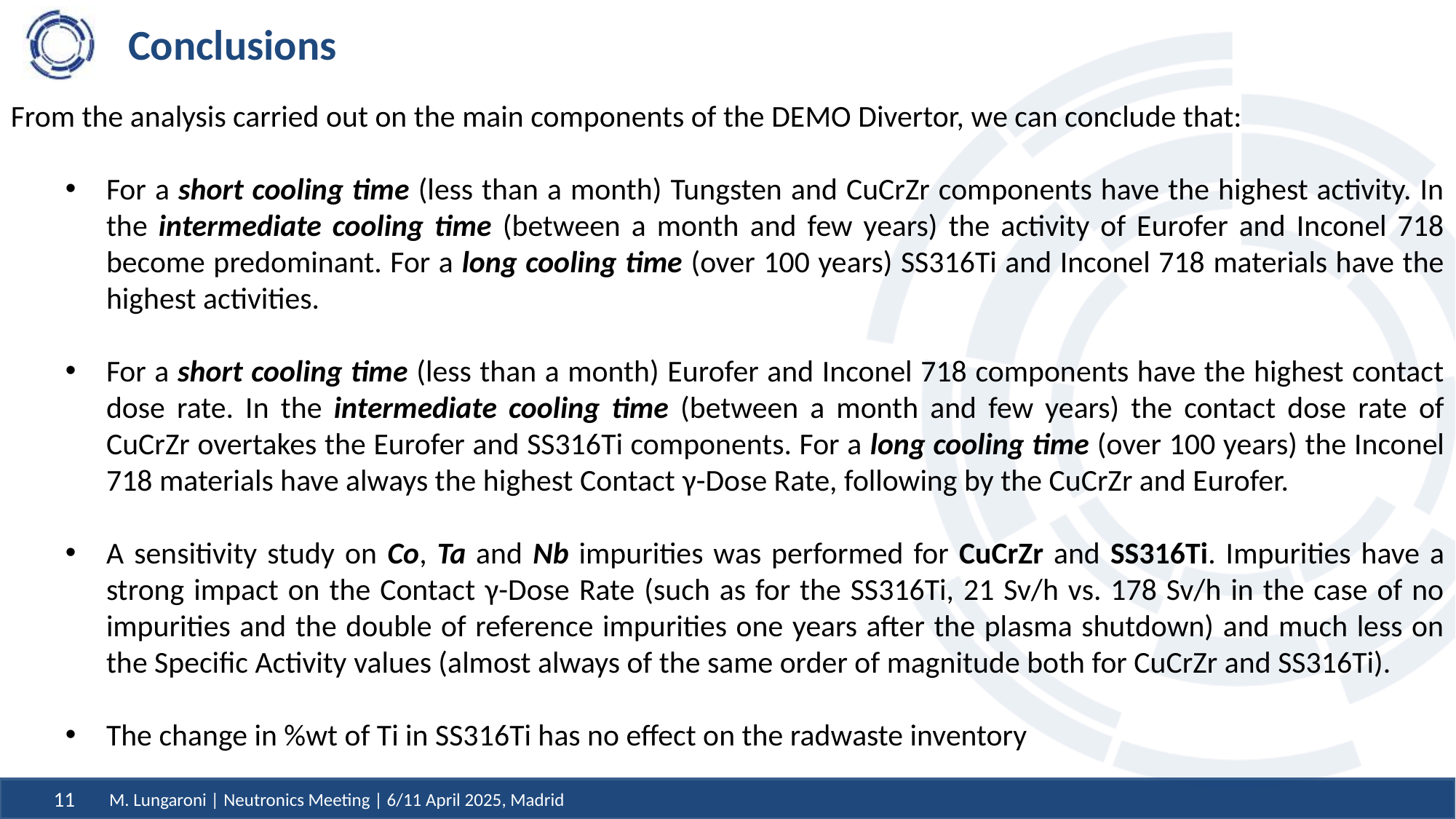

# Conclusions
From the analysis carried out on the main components of the DEMO Divertor, we can conclude that:

For a short cooling time (less than a month) Tungsten and CuCrZr components have the highest activity. In the intermediate cooling time (between a month and few years) the activity of Eurofer and Inconel 718 become predominant. For a long cooling time (over 100 years) SS316Ti and Inconel 718 materials have the highest activities.

For a short cooling time (less than a month) Eurofer and Inconel 718 components have the highest contact dose rate. In the intermediate cooling time (between a month and few years) the contact dose rate of CuCrZr overtakes the Eurofer and SS316Ti components. For a long cooling time (over 100 years) the Inconel 718 materials have always the highest Contact γ-Dose Rate, following by the CuCrZr and Eurofer.

A sensitivity study on Co, Ta and Nb impurities was performed for CuCrZr and SS316Ti. Impurities have a strong impact on the Contact γ-Dose Rate (such as for the SS316Ti, 21 Sv/h vs. 178 Sv/h in the case of no impurities and the double of reference impurities one years after the plasma shutdown) and much less on the Specific Activity values (almost always of the same order of magnitude both for CuCrZr and SS316Ti).

The change in %wt of Ti in SS316Ti has no effect on the radwaste inventory

M. Lungaroni | Neutronics Meeting | 6/11 April 2025, Madrid

11